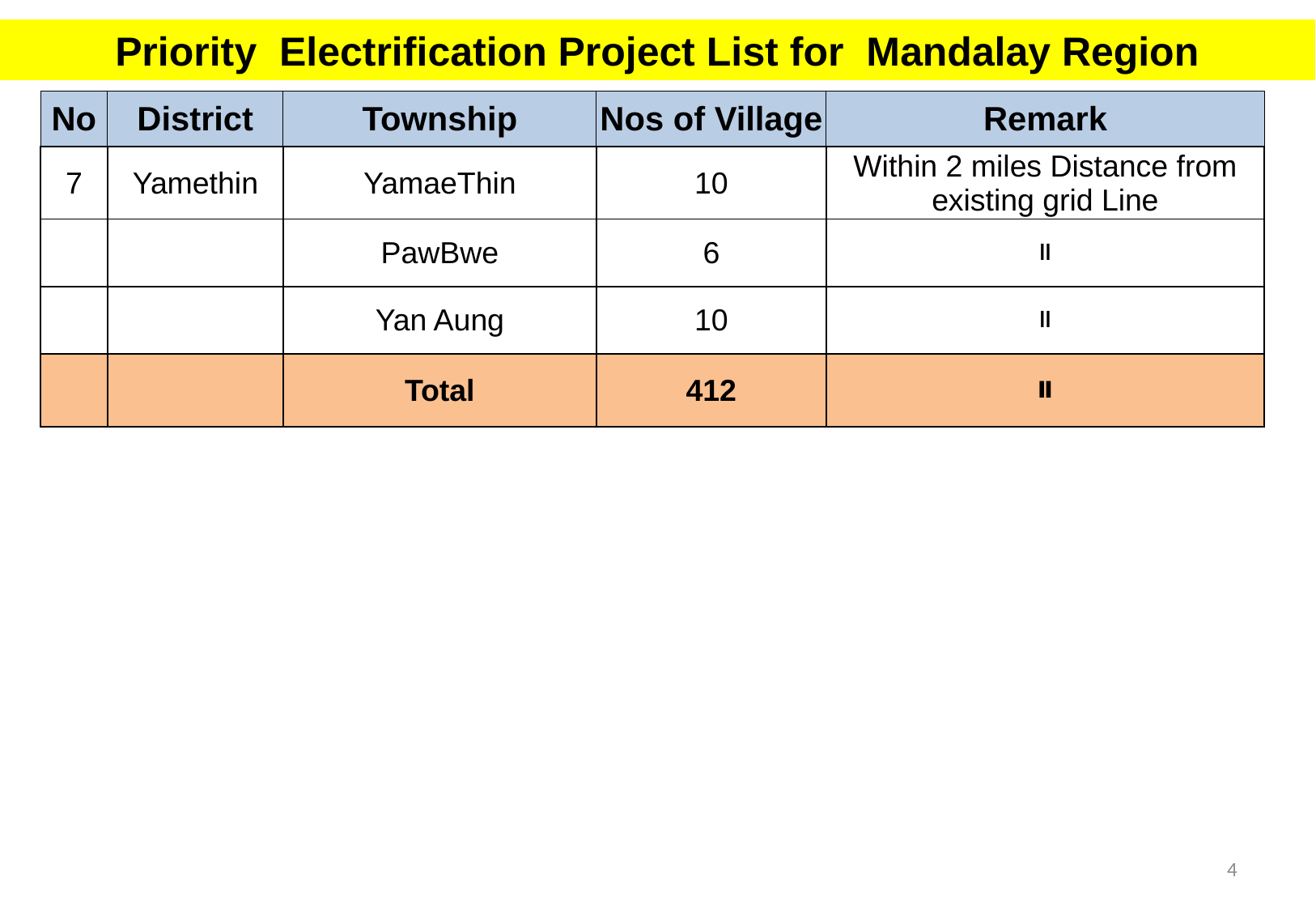

Priority  Electrification Project List for  Mandalay Region
| No | District | Township | Nos of Village | Remark |
| --- | --- | --- | --- | --- |
| 7 | Yamethin | YamaeThin | 10 | Within 2 miles Distance from existing grid Line |
|  |  | PawBwe | 6 | ။ |
|  |  | Yan Aung | 10 | ။ |
|  |  | Total | 412 | ။ |
4